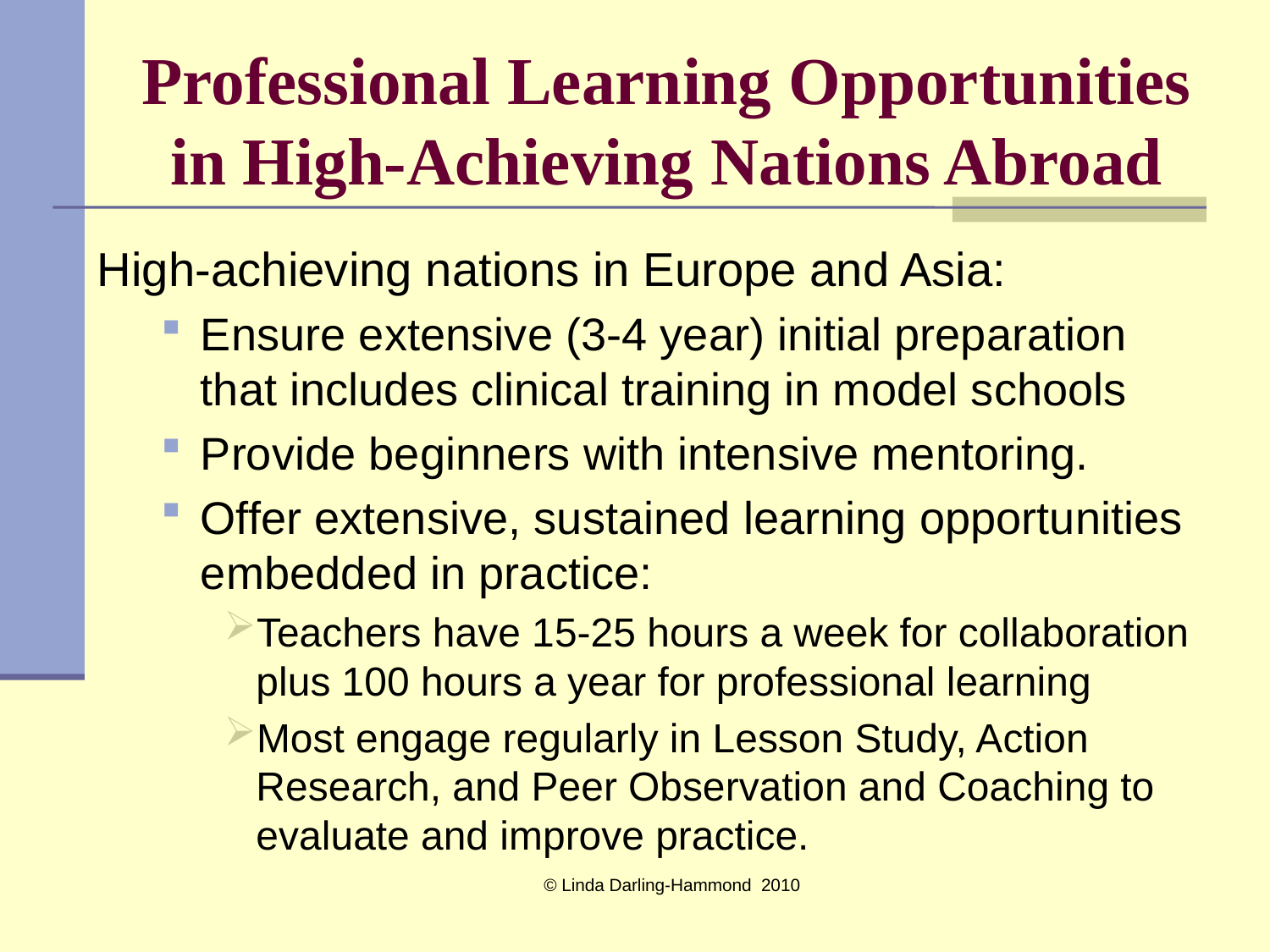

# Professional Learning Opportunities in High-Achieving Nations Abroad
High-achieving nations in Europe and Asia:
Ensure extensive (3-4 year) initial preparation that includes clinical training in model schools
Provide beginners with intensive mentoring.
Offer extensive, sustained learning opportunities embedded in practice:
Teachers have 15-25 hours a week for collaboration plus 100 hours a year for professional learning
Most engage regularly in Lesson Study, Action Research, and Peer Observation and Coaching to evaluate and improve practice.

© Linda Darling-Hammond  2010